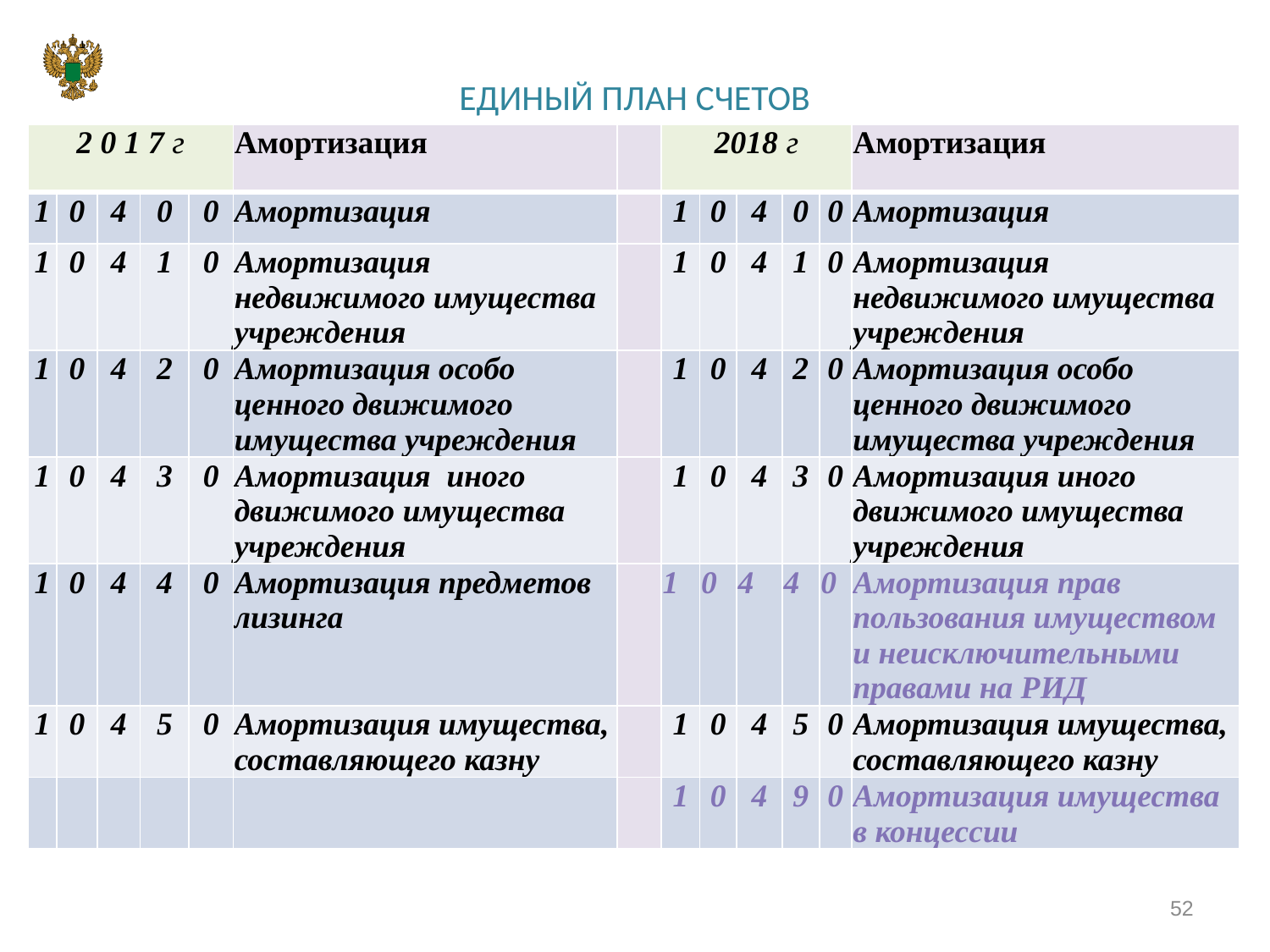

# ЕДИНЫЙ ПЛАН СЧЕТОВ 10400  АМОРТИЗАЦИЯ
| 2 0 1 7 г |  |  |  |  | Амортизация |  | 2018 г |  |  |  |  | Амортизация |
| --- | --- | --- | --- | --- | --- | --- | --- | --- | --- | --- | --- | --- |
| 1 | 0 | 4 | 0 | 0 | Амортизация |  | 1 | 0 | 4 | 0 | 0 | Амортизация |
| 1 | 0 | 4 | 1 | 0 | Амортизация недвижимого имущества учреждения |  | 1 | 0 | 4 | 1 | 0 | Амортизация недвижимого имущества учреждения |
| 1 | 0 | 4 | 2 | 0 | Амортизация особо ценного движимого имущества учреждения |  | 1 | 0 | 4 | 2 | 0 | Амортизация особо ценного движимого имущества учреждения |
| 1 | 0 | 4 | 3 | 0 | Амортизация иного движимого имущества учреждения |  | 1 | 0 | 4 | 3 | 0 | Амортизация иного движимого имущества учреждения |
| 1 | 0 | 4 | 4 | 0 | Амортизация предметов лизинга |  | 1 | 0 | 4 | 4 | 0 | Амортизация прав пользования имуществом и неисключительными правами на РИД |
| 1 | 0 | 4 | 5 | 0 | Амортизация имущества, составляющего казну |  | 1 | 0 | 4 | 5 | 0 | Амортизация имущества, составляющего казну |
|  |  |  |  |  |  |  | 1 | 0 | 4 | 9 | 0 | Амортизация имущества в концессии |

52